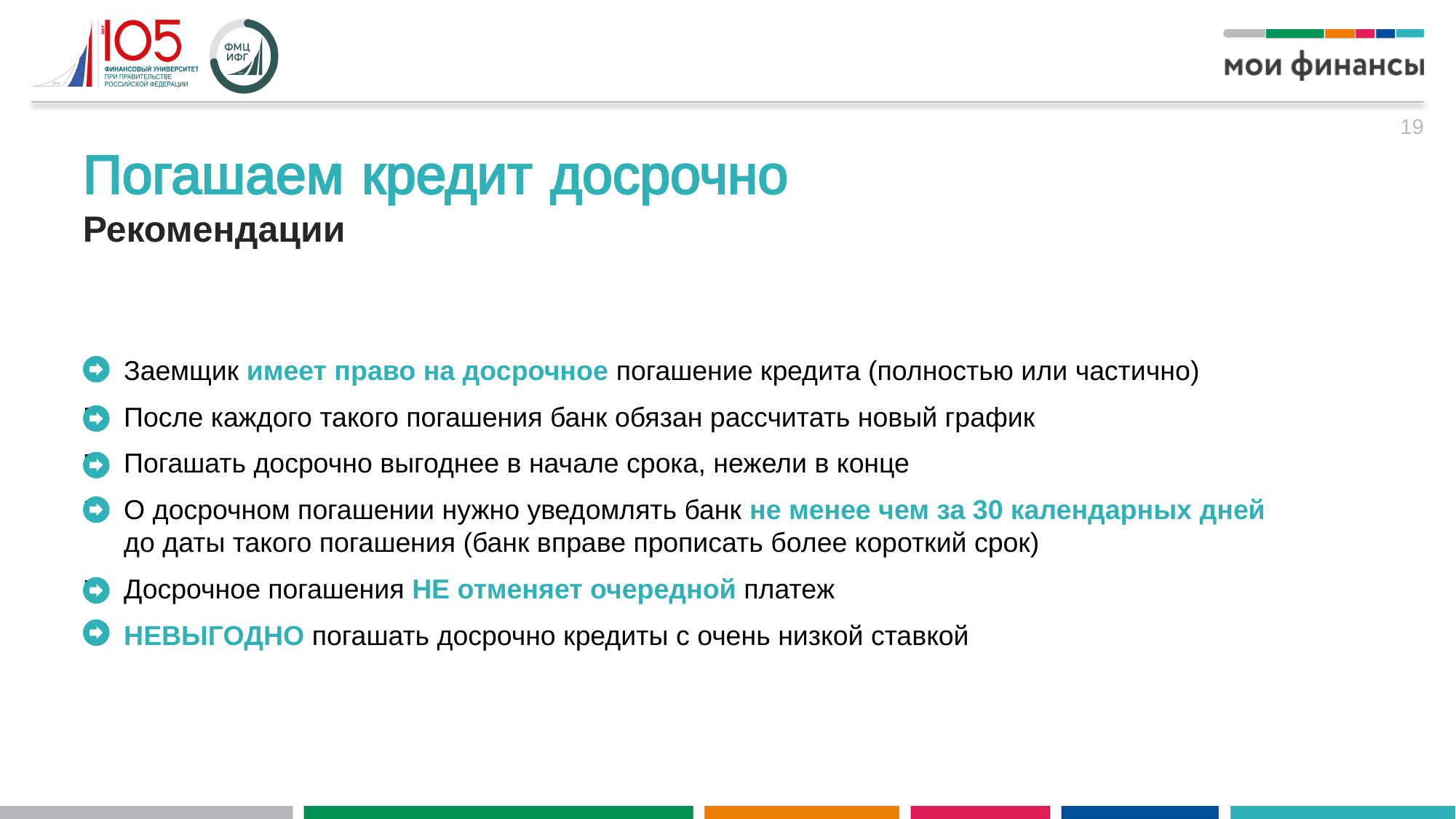

19
Погашаем кредит досрочно
Рекомендации
Заемщик имеет право на досрочное погашение кредита (полностью или частично)
После каждого такого погашения банк обязан рассчитать новый график
Погашать досрочно выгоднее в начале срока, нежели в конце
О досрочном погашении нужно уведомлять банк не менее чем за 30 календарных дней
до даты такого погашения (банк вправе прописать более короткий срок)
Досрочное погашения НЕ отменяет очередной платеж
НЕВЫГОДНО погашать досрочно кредиты с очень низкой ставкой